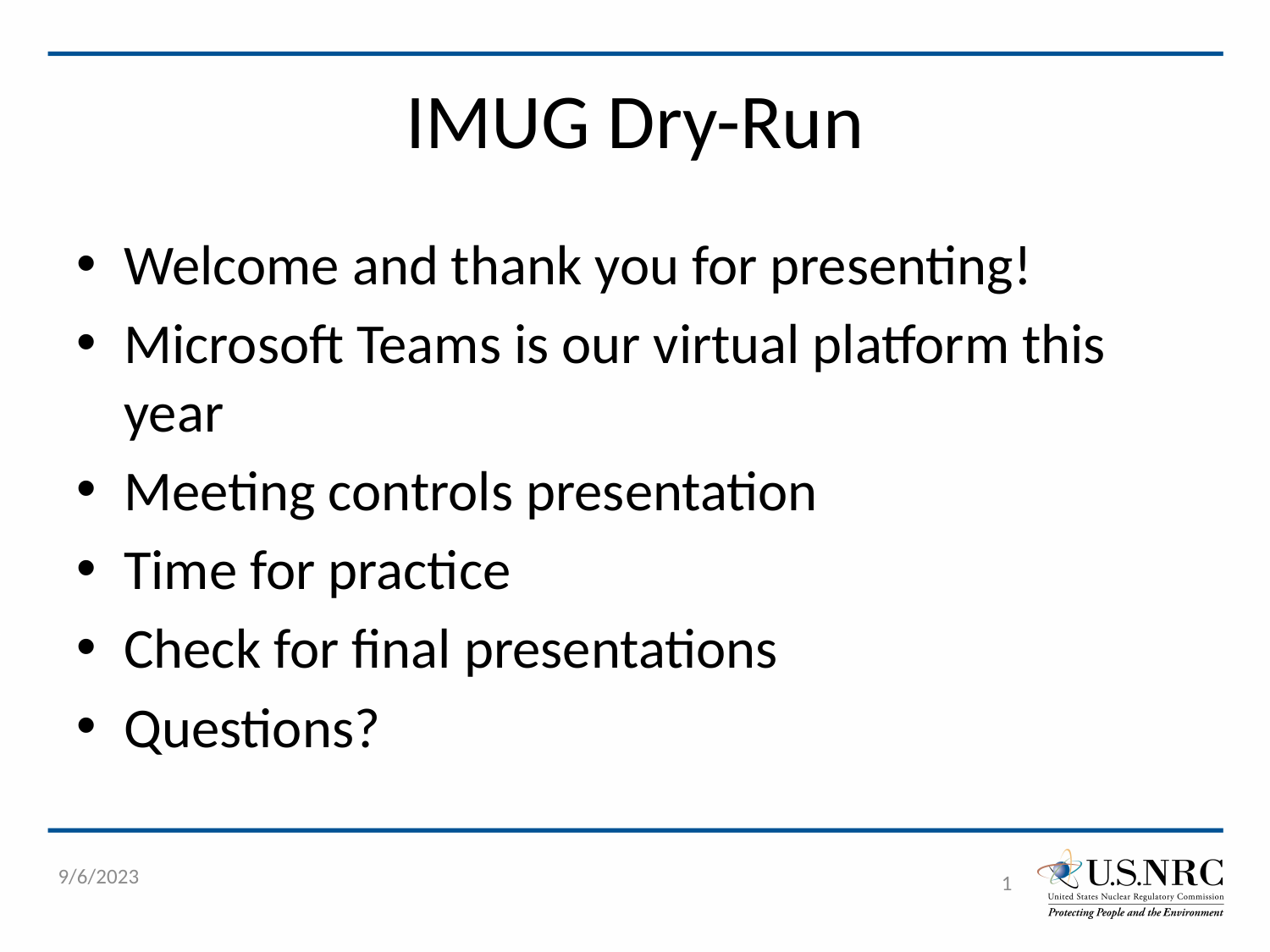

# IMUG Dry-Run
Welcome and thank you for presenting!
Microsoft Teams is our virtual platform this year
Meeting controls presentation
Time for practice
Check for final presentations
Questions?

9/6/2023
1